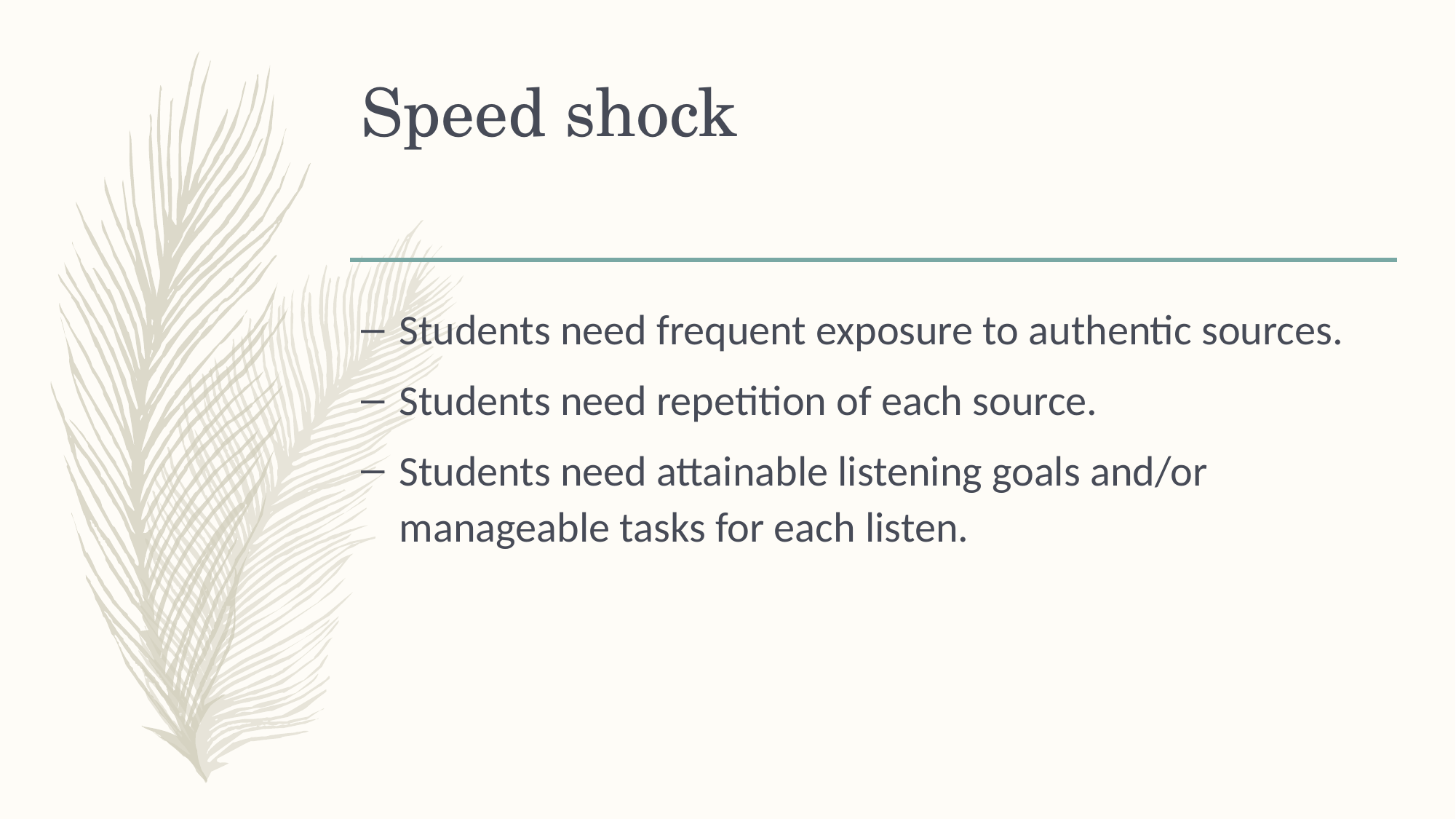

# Speed shock
Students need frequent exposure to authentic sources.
Students need repetition of each source.
Students need attainable listening goals and/or manageable tasks for each listen.